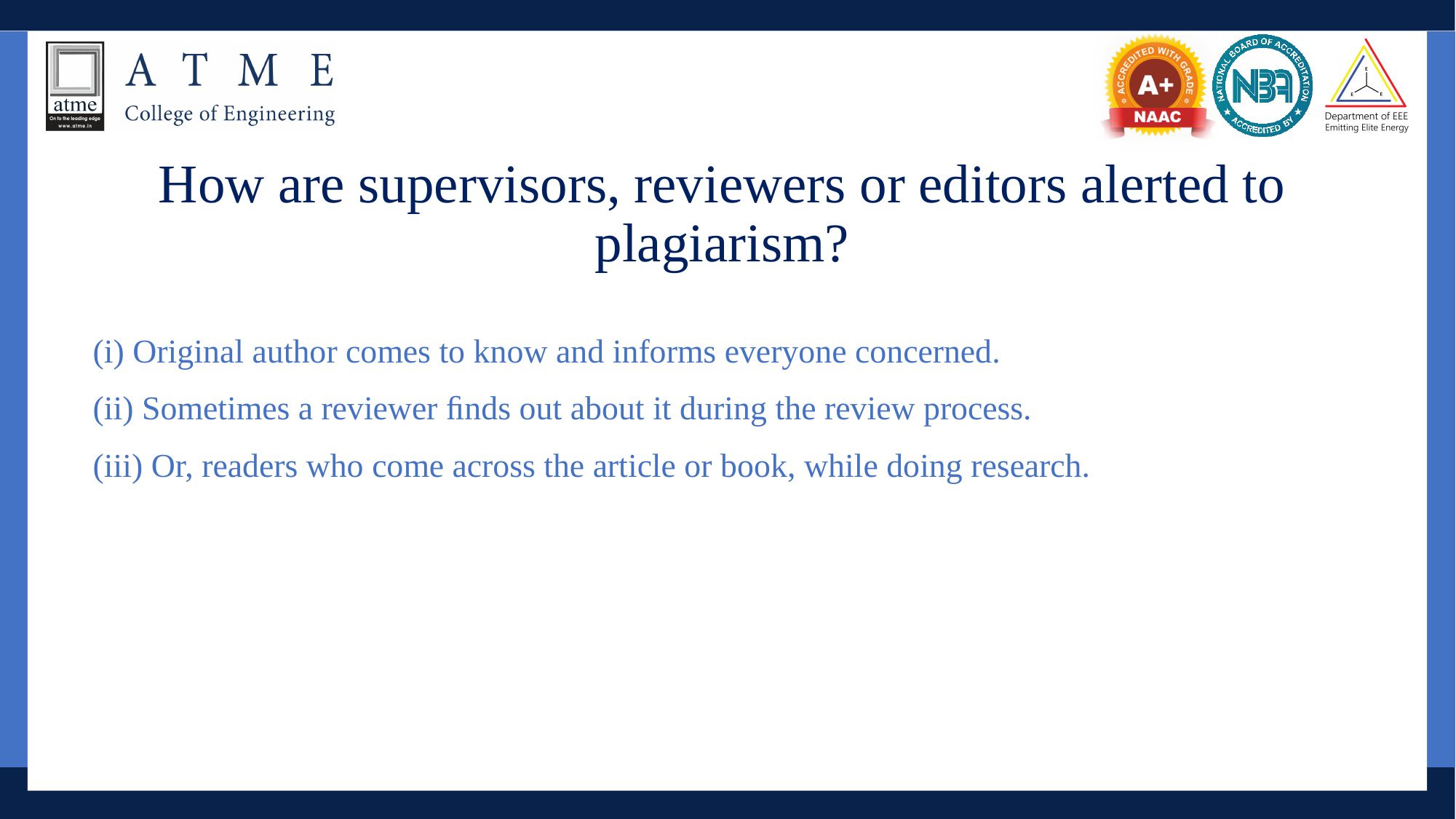

# How are supervisors, reviewers or editors alerted to plagiarism?
(i) Original author comes to know and informs everyone concerned.
(ii) Sometimes a reviewer ﬁnds out about it during the review process.
(iii) Or, readers who come across the article or book, while doing research.